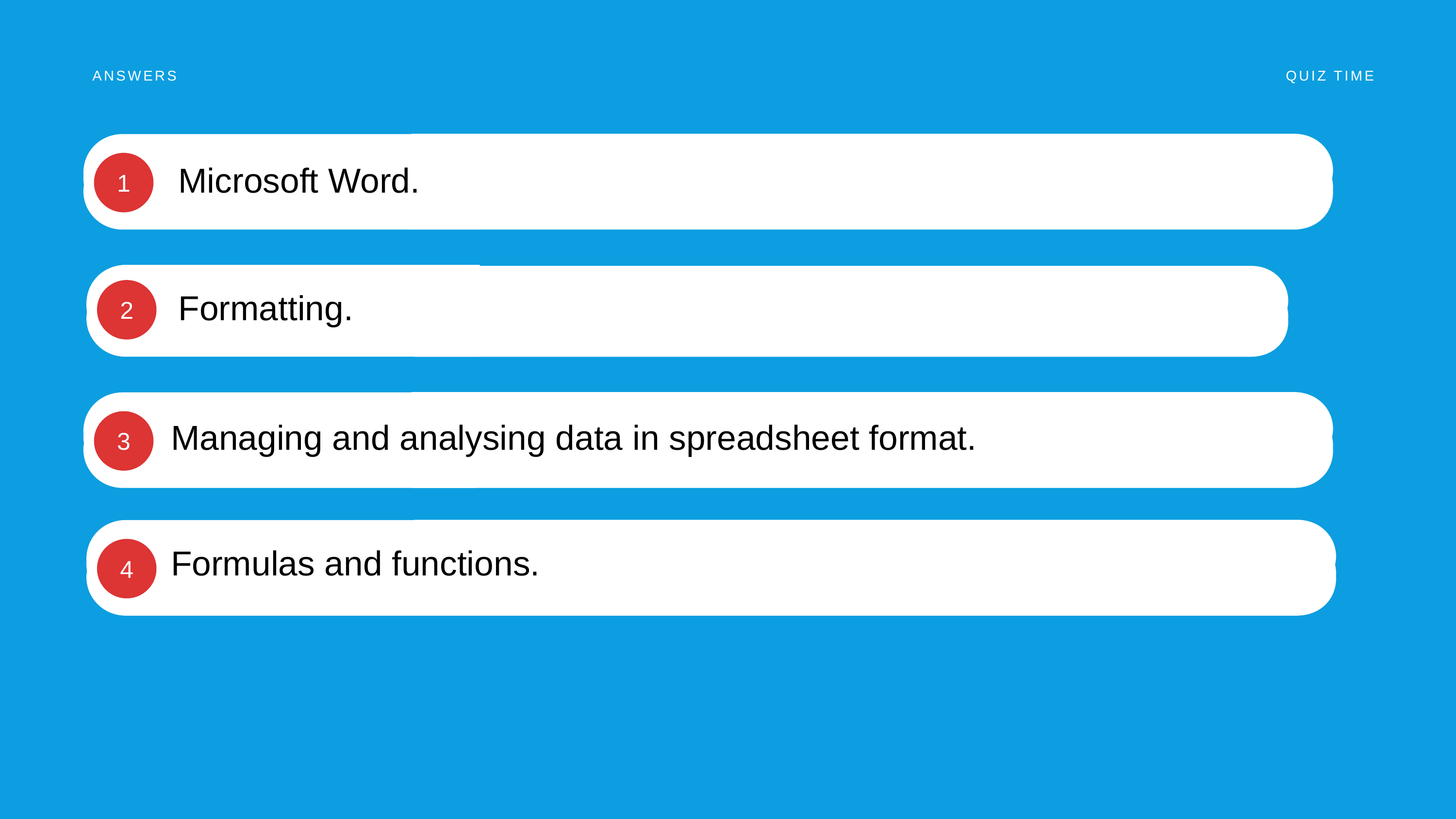

ANSWERS
QUIZ TIME

Microsoft Word.
1

Formatting.
2

Managing and analysing data in spreadsheet format.
3

Formulas and functions.
4